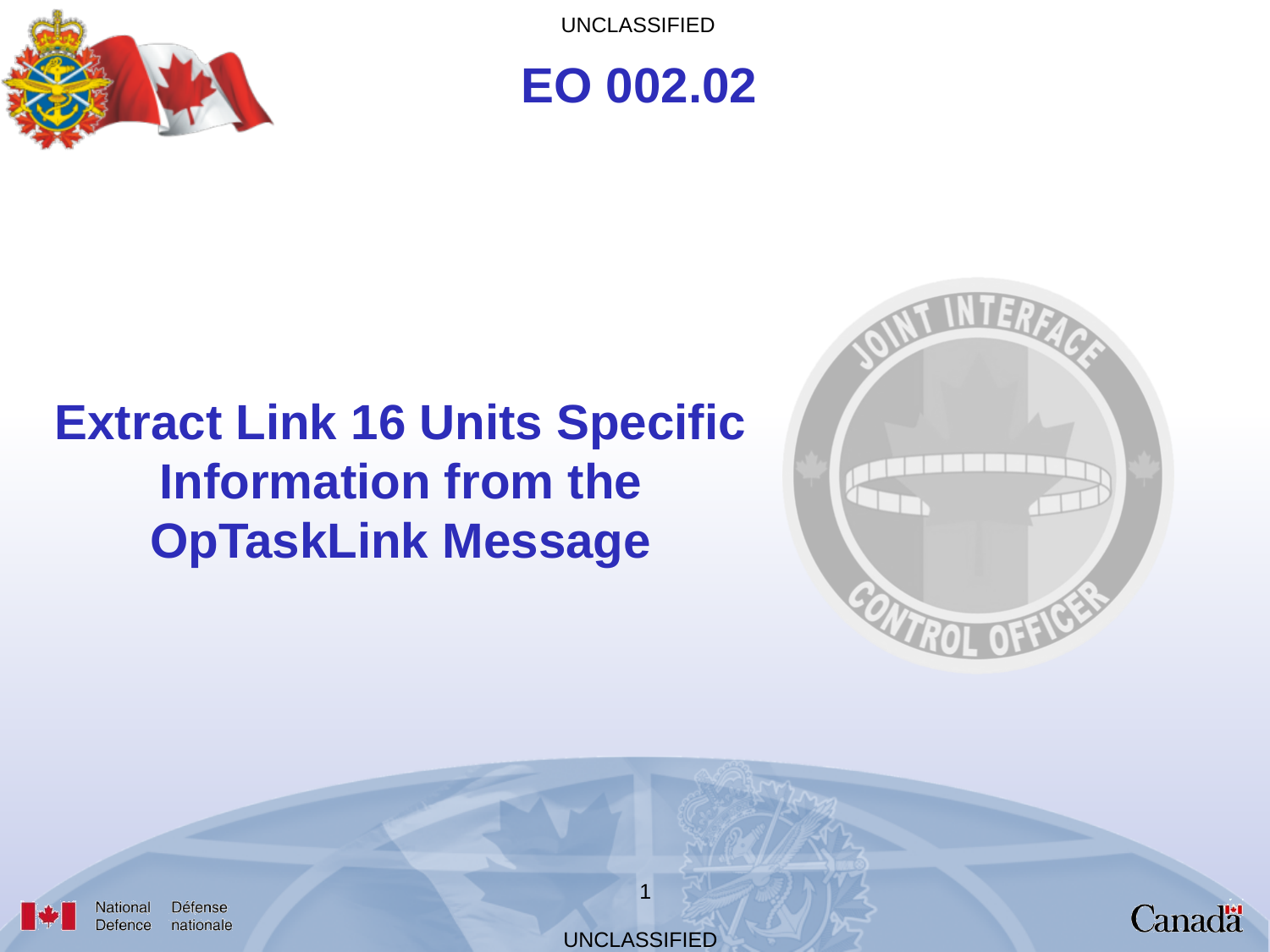

EO 002.02
Extract Link 16 Units Specific Information from the OpTaskLink Message